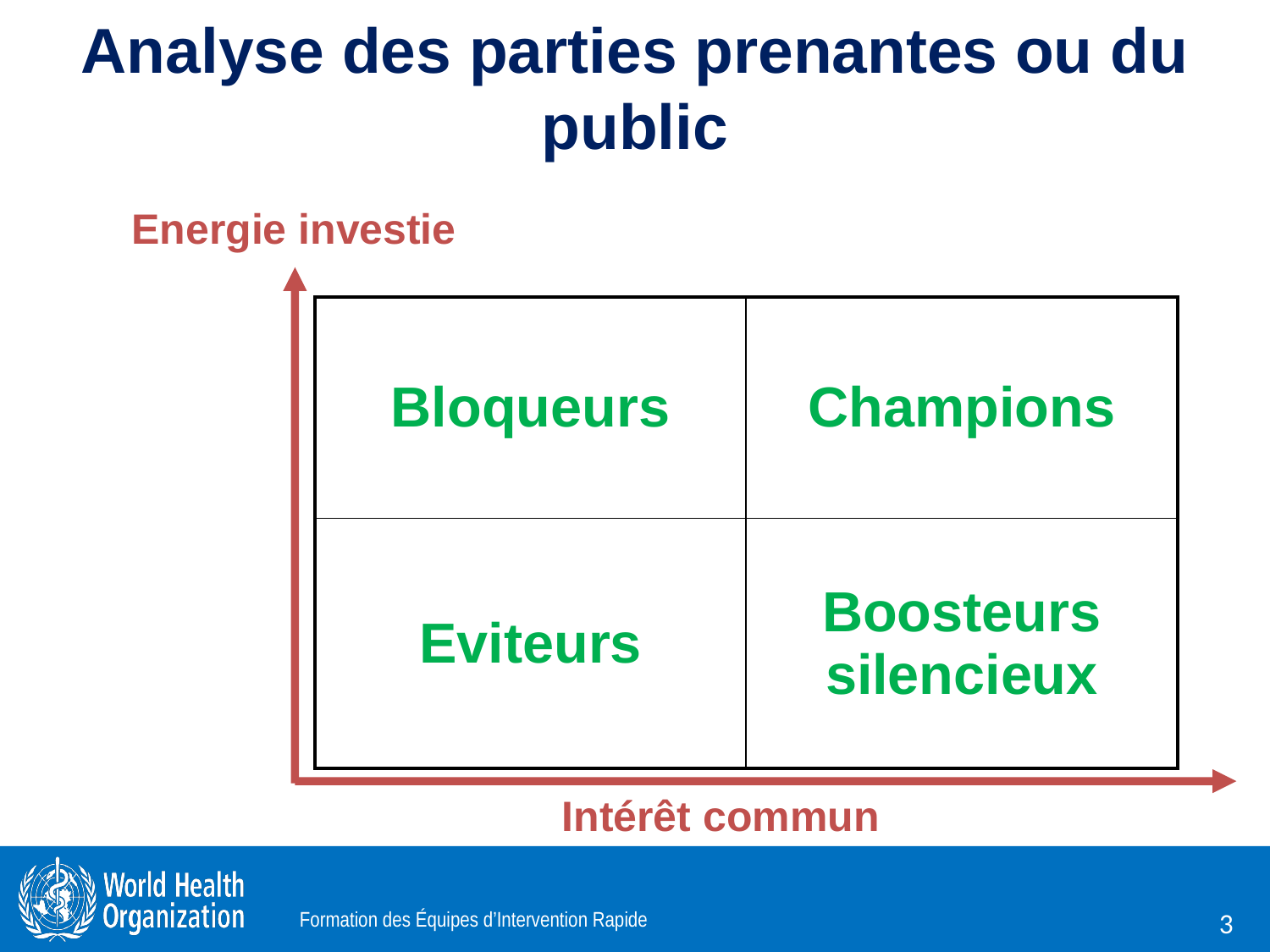

# Analyse des parties prenantes ou du public
Energie investie

| Bloqueurs | Champions |
| --- | --- |
| Eviteurs | Boosteurs silencieux |

Intérêt commun